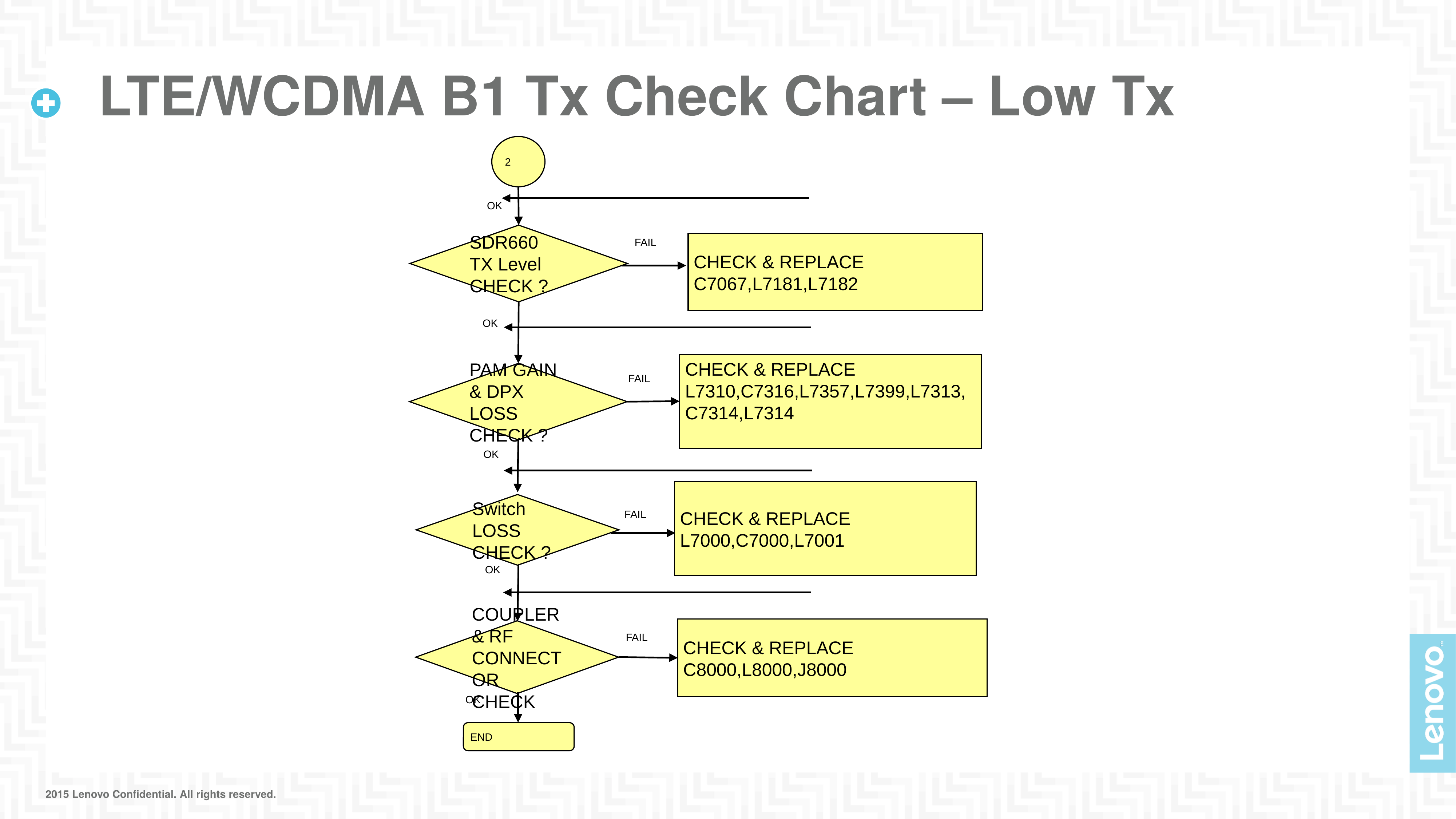

# LTE/WCDMA B1 Tx Check Chart – Low Tx
2
OK
SDR660
TX Level
CHECK ?
FAIL
CHECK & REPLACE
C7067,L7181,L7182
OK
CHECK & REPLACE
L7310,C7316,L7357,L7399,L7313,C7314,L7314

PAM GAIN & DPX LOSS
CHECK ?
FAIL
OK
CHECK & REPLACE
L7000,C7000,L7001
Switch LOSS
CHECK ?
FAIL
OK
CHECK & REPLACE
C8000,L8000,J8000
COUPLER & RF CONNECTOR
CHECK
FAIL
OK
END